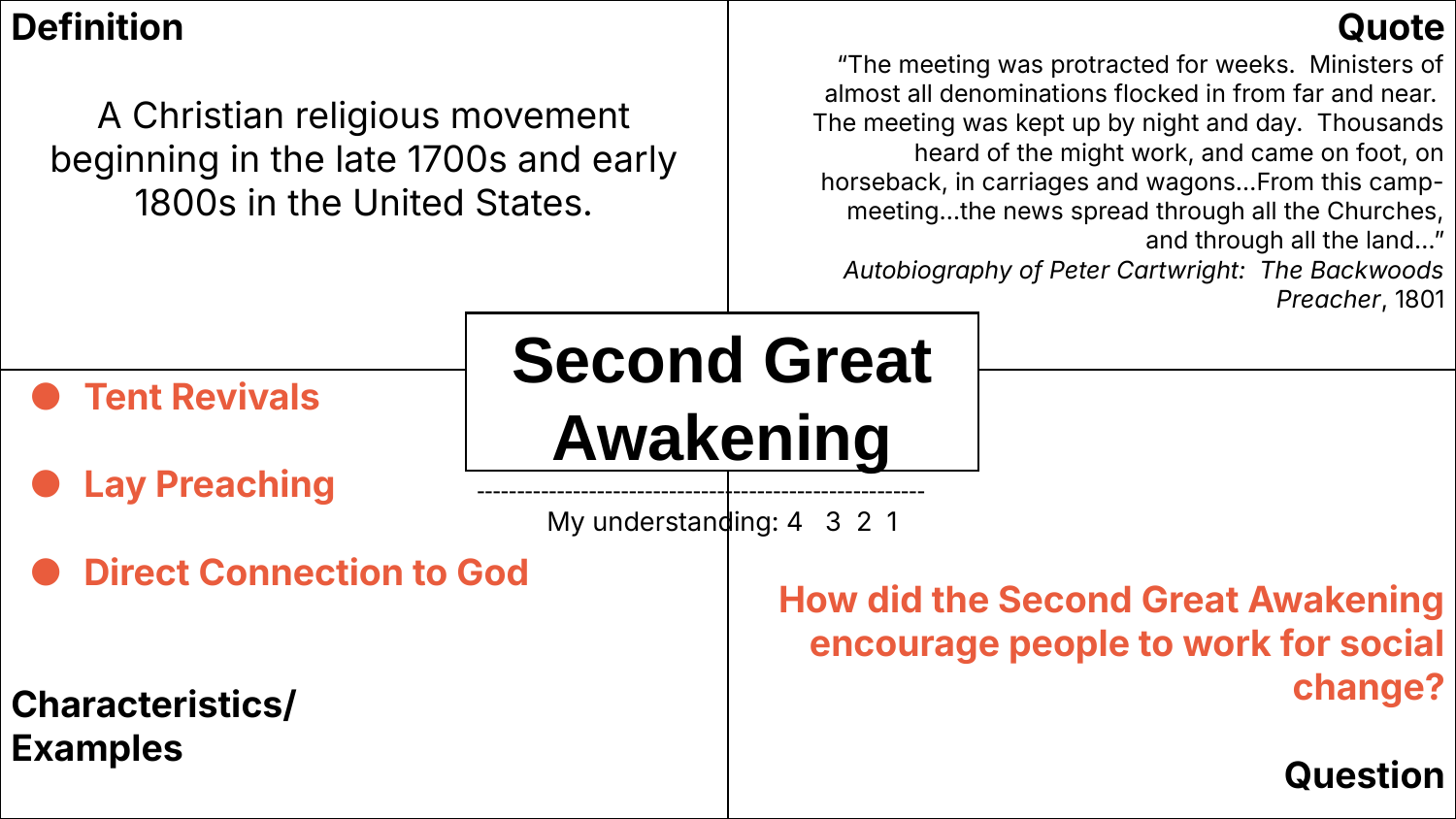

| Definition A Christian religious movement beginning in the late 1700s and early 1800s in the United States. | Quote “The meeting was protracted for weeks. Ministers of almost all denominations flocked in from far and near. The meeting was kept up by night and day. Thousands heard of the might work, and came on foot, on horseback, in carriages and wagons…From this camp-meeting…the news spread through all the Churches, and through all the land…” Autobiography of Peter Cartwright: The Backwoods Preacher, 1801 |
| --- | --- |
| Tent Revivals Lay Preaching Direct Connection to God Characteristics/ Examples | How did the Second Great Awakening encourage people to work for social change? Question |
Second Great Awakening
--------------------------------------------------------
My understanding: 4   3  2  1